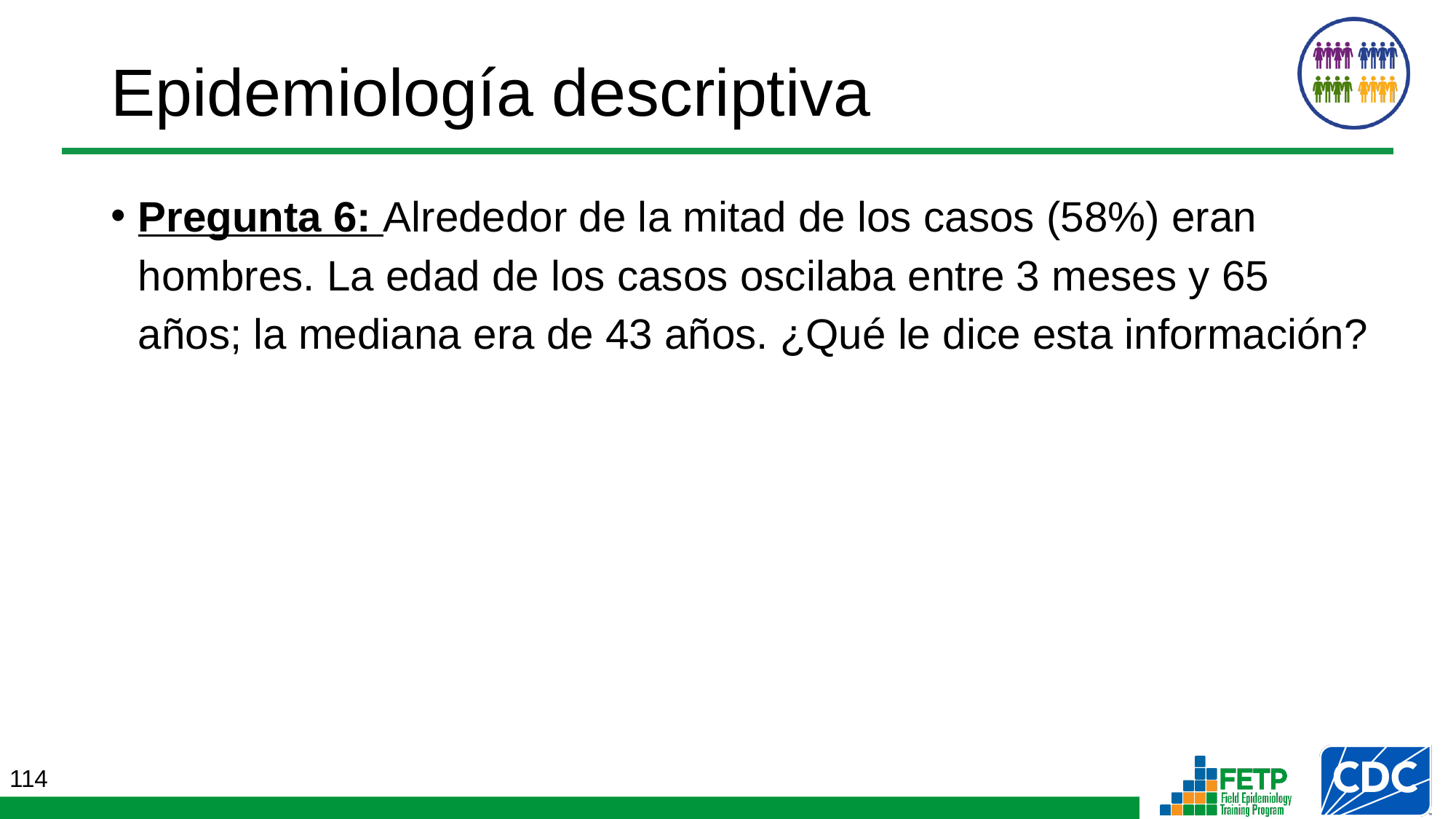

Epidemiología descriptiva
Pregunta 6: Alrededor de la mitad de los casos (58%) eran hombres. La edad de los casos oscilaba entre 3 meses y 65 años; la mediana era de 43 años. ¿Qué le dice esta información?